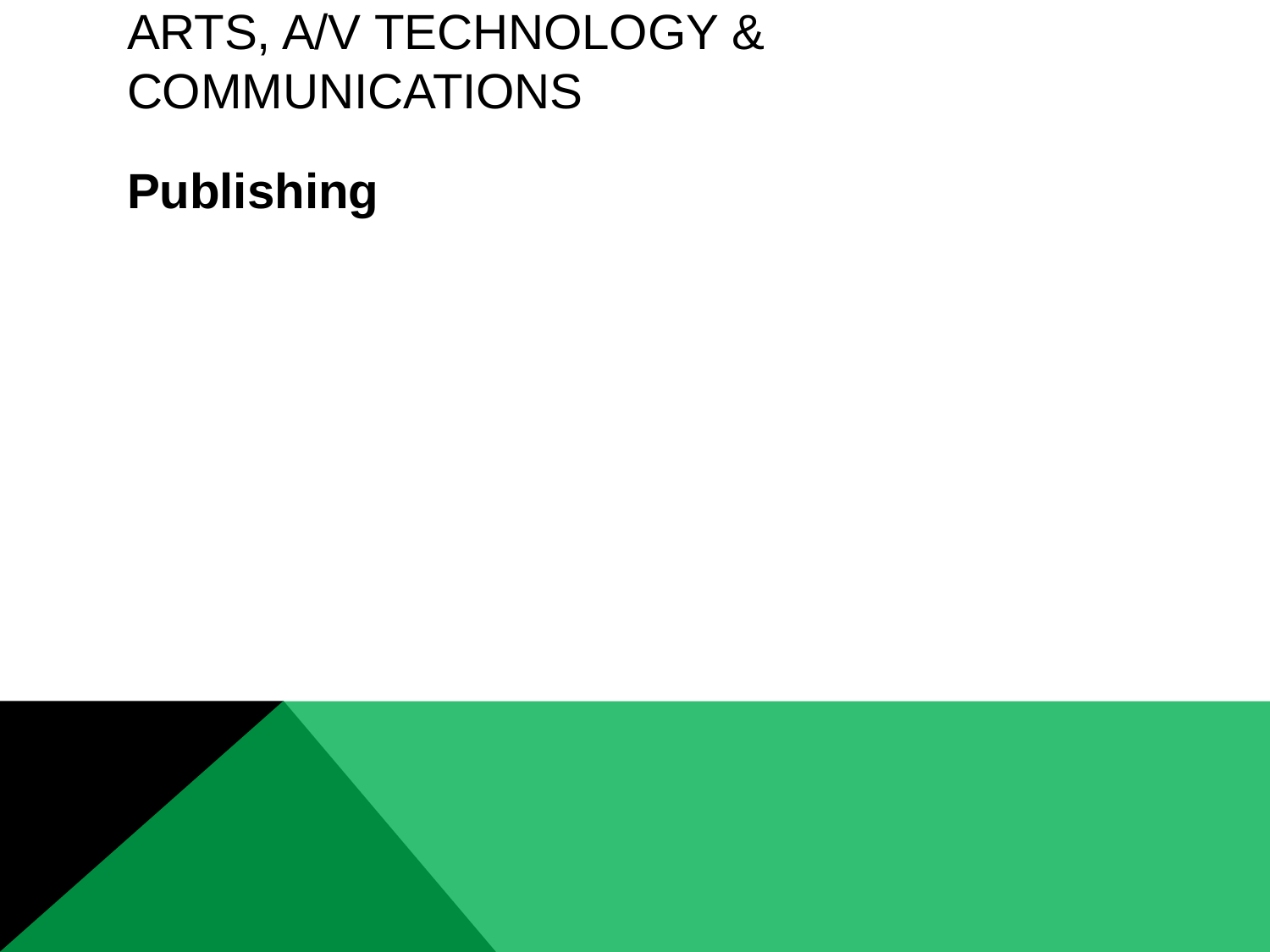

# Arts, A/V Technology & Communications
Publishing